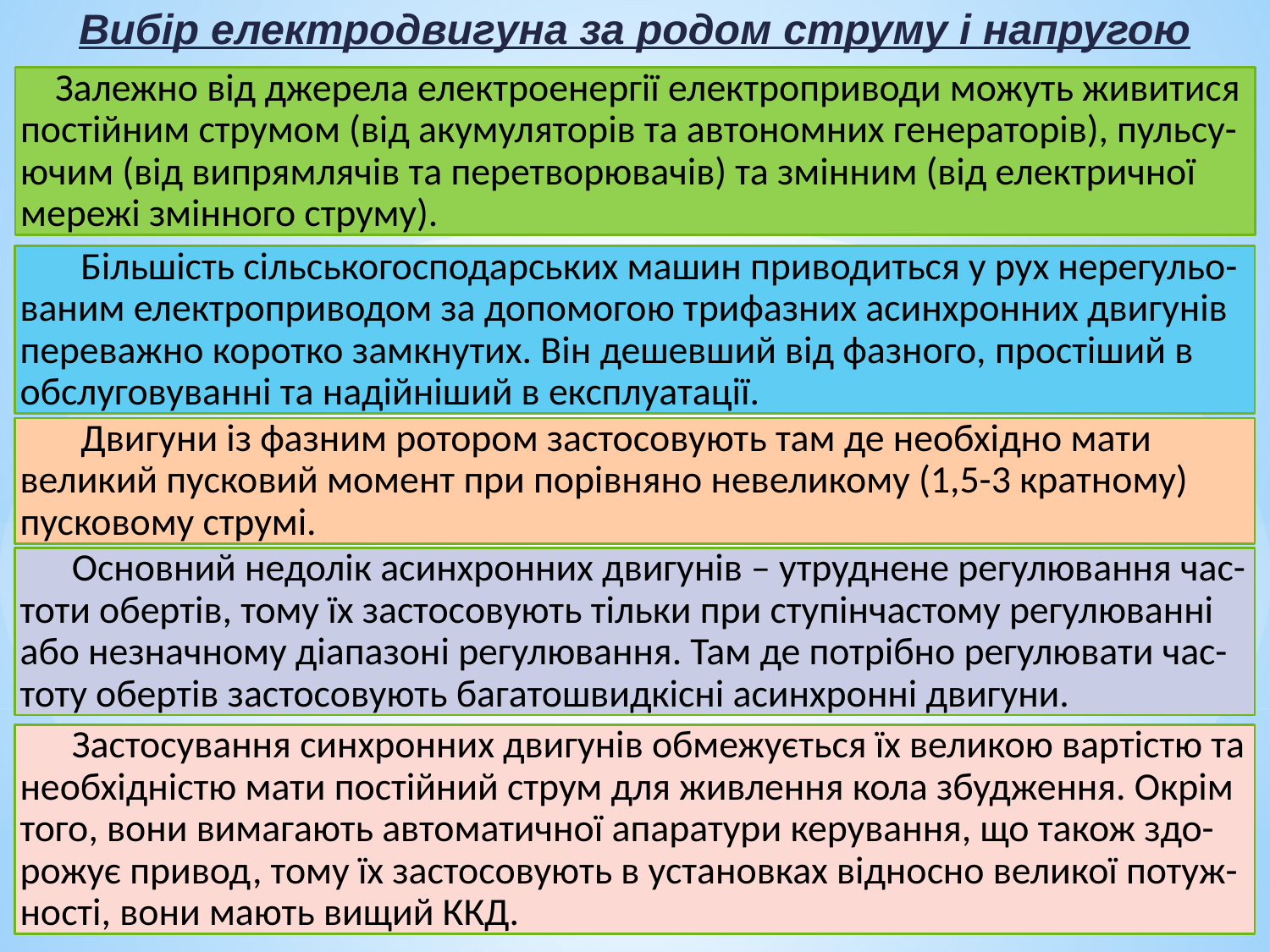

Вибір електродвигуна за родом струму і напругою
    Залежно від джерела електроенергії електроприводи можуть живитися постійним струмом (від акумуляторів та автономних генераторів), пульсу-ючим (від випрямлячів та перетворювачів) та змінним (від електричної мережі змінного струму).
       Більшість сільськогосподарських машин приводиться у рух нерегульо-ваним електроприводом за допомогою трифазних асинхронних двигунів переважно коротко замкнутих. Він дешевший від фазного, простіший в обслуговуванні та надійніший в експлуатації.
       Двигуни із фазним ротором застосовують там де необхідно мати великий пусковий момент при порівняно невеликому (1,5-3 кратному) пусковому струмі.
      Основний недолік асинхронних двигунів – утруднене регулювання час-тоти обертів, тому їх застосовують тільки при ступінчастому регулюванні або незначному діапазоні регулювання. Там де потрібно регулювати час-тоту обертів застосовують багатошвидкісні асинхронні двигуни.
      Застосування синхронних двигунів обмежується їх великою вартістю та необхідністю мати постійний струм для живлення кола збудження. Окрім того, вони вимагають автоматичної апаратури керування, що також здо-рожує привод, тому їх застосовують в установках відносно великої потуж-ності, вони мають вищий ККД.